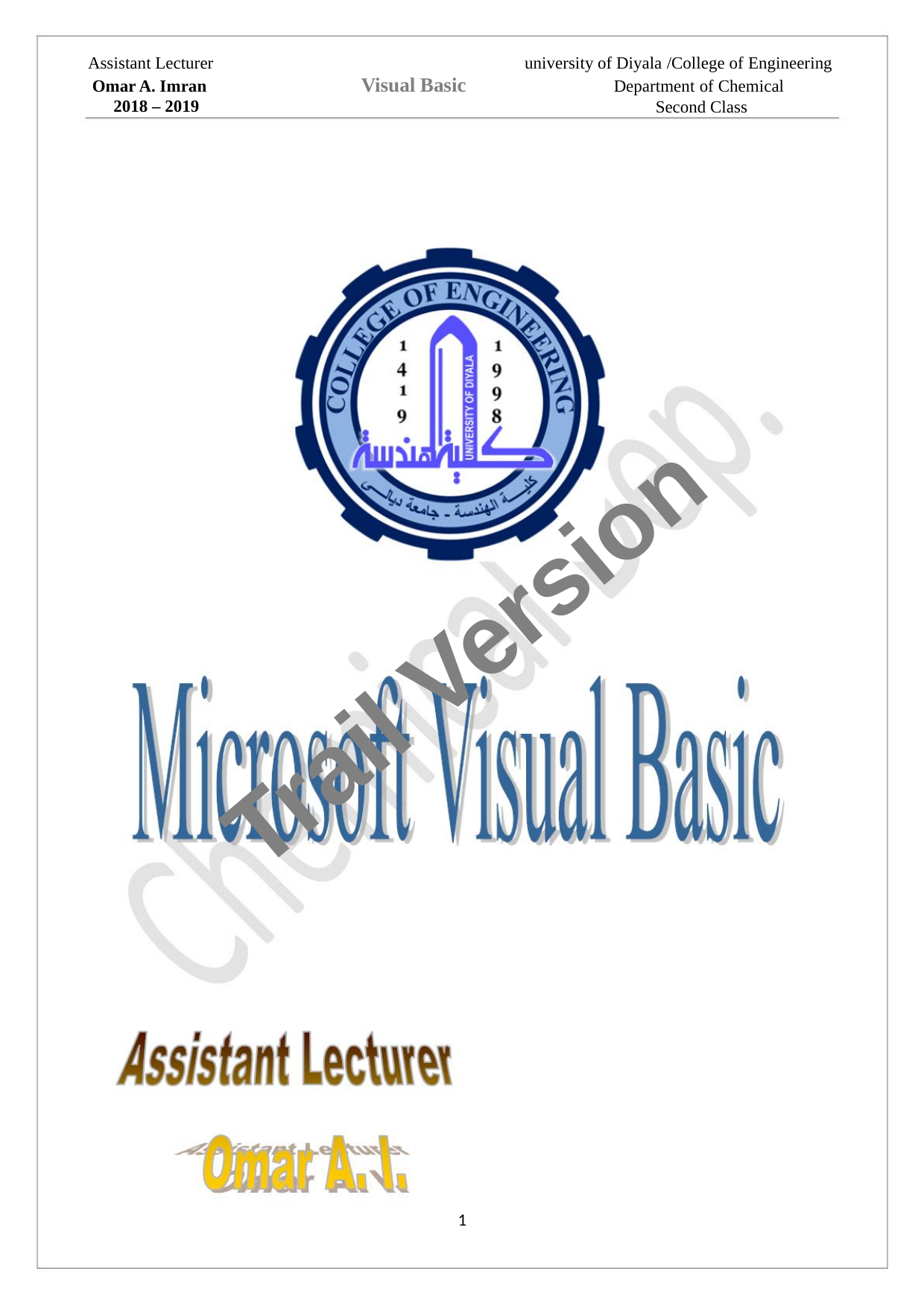

Assistant Lecturer
university of Diyala /College of Engineering
Visual Basic
Omar A. Imran
Department of Chemical
Second Class
2018 – 2019
Trail Version
Trail Version
Trail Version
Trail Version
Trail Version
Trail Version
Trail Version
Trail Version
Trail Version
Trail Version
Trail Version
Trail Version
Trail Version
1